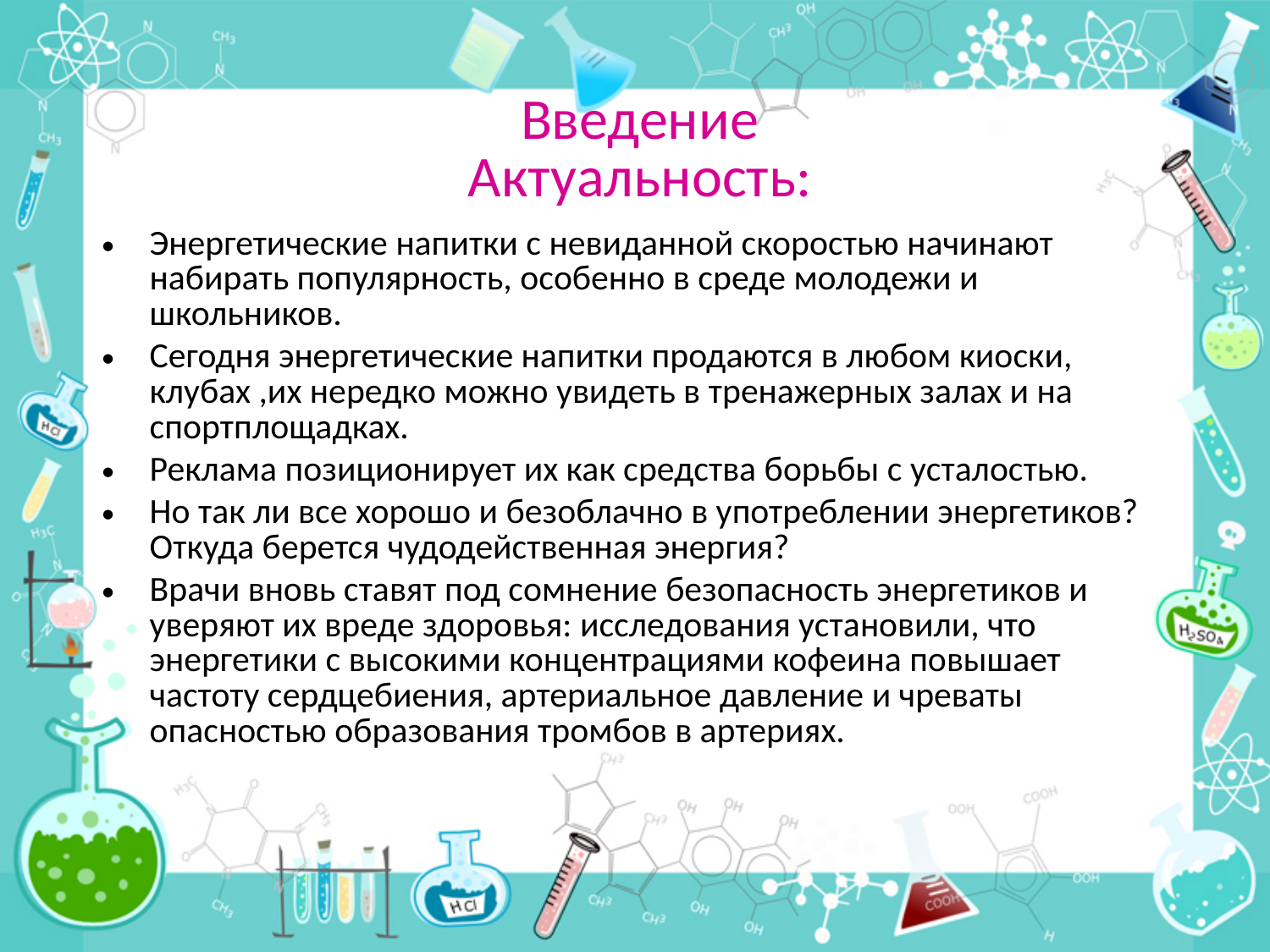

# Введение Актуальность:
Энергетические напитки с невиданной скоростью начинают набирать популярность, особенно в среде молодежи и школьников.
Сегодня энергетические напитки продаются в любом киоски, клубах ,их нередко можно увидеть в тренажерных залах и на спортплощадках.
Реклама позиционирует их как средства борьбы с усталостью.
Но так ли все хорошо и безоблачно в употреблении энергетиков? Откуда берется чудодейственная энергия?
Врачи вновь ставят под сомнение безопасность энергетиков и уверяют их вреде здоровья: исследования установили, что энергетики с высокими концентрациями кофеина повышает частоту сердцебиения, артериальное давление и чреваты опасностью образования тромбов в артериях.